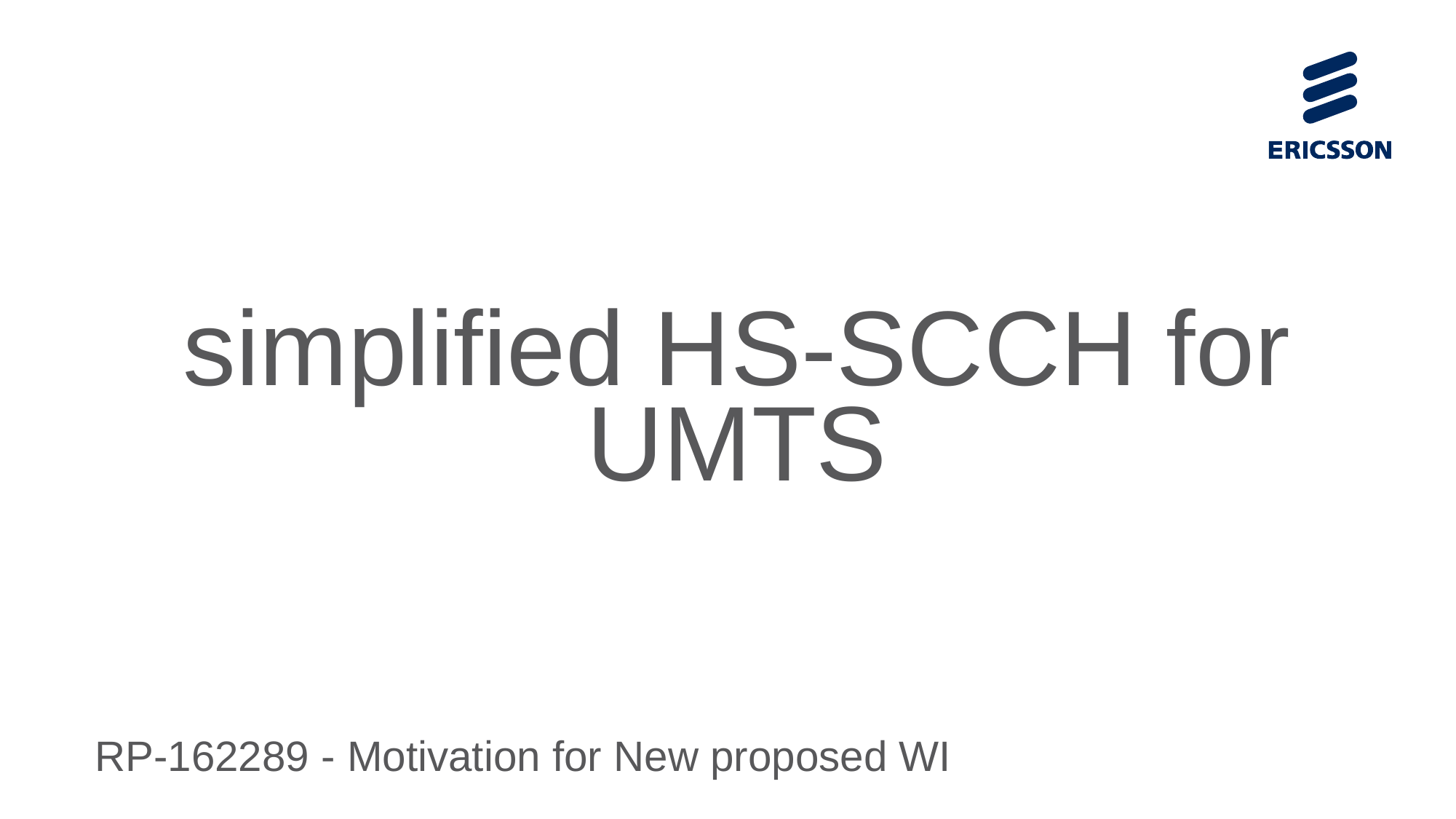

# simplified HS-SCCH for UMTS
  RP-162289 - Motivation for New proposed WI